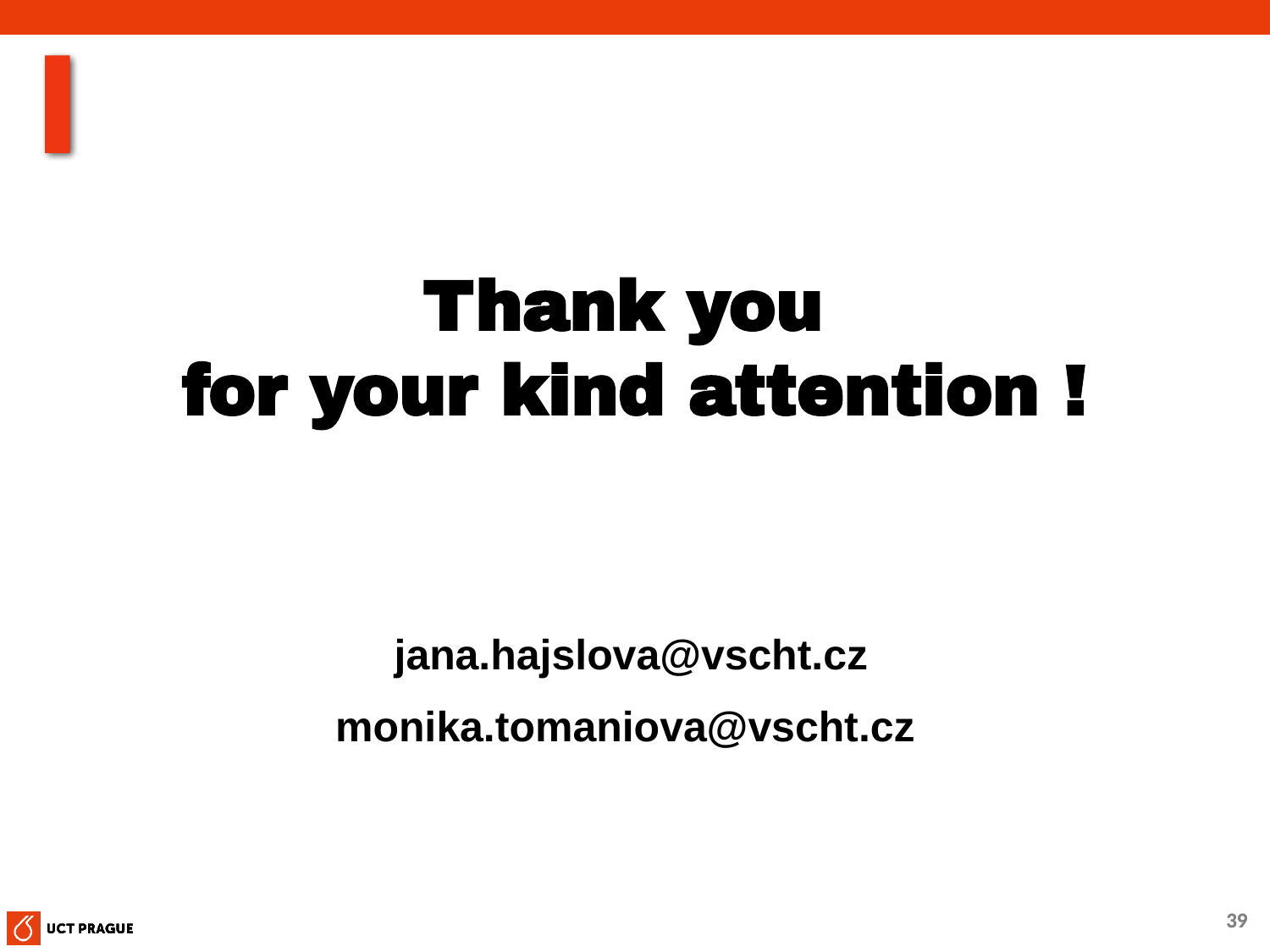

Thank you
for your kind attention !
jana.hajslova@vscht.cz
monika.tomaniova@vscht.cz